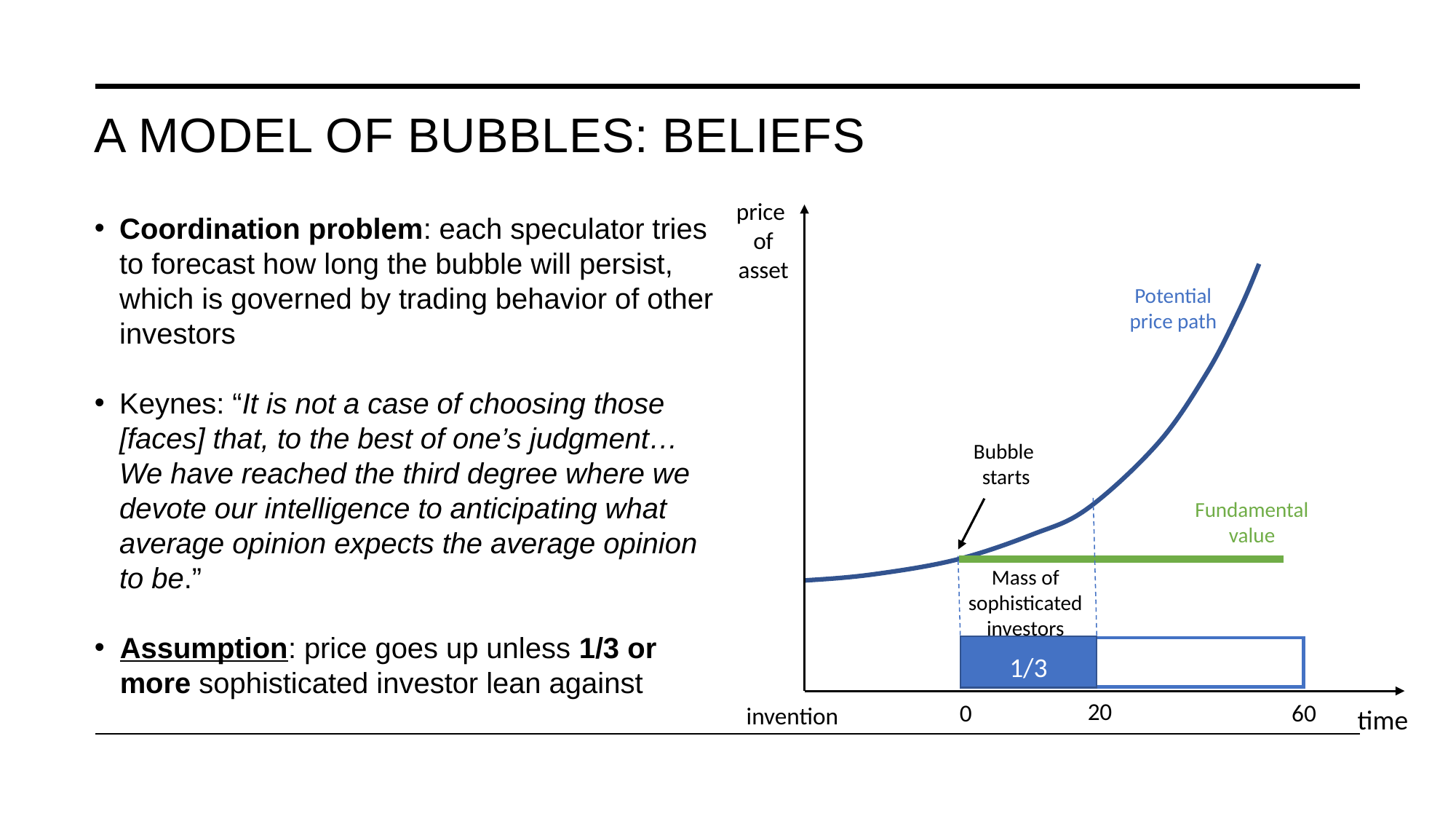

# A model of bubbles: beliefs
price
of
asset
Coordination problem: each speculator tries to forecast how long the bubble will persist, which is governed by trading behavior of other investors
Keynes: “It is not a case of choosing those [faces] that, to the best of one’s judgment… We have reached the third degree where we devote our intelligence to anticipating what average opinion expects the average opinion to be.”
Assumption: price goes up unless 1/3 or more sophisticated investor lean against

Mass of sophisticated investors

1/3

time
Potential
price path
Bubble
starts
Fundamental
value
20
0
60
invention